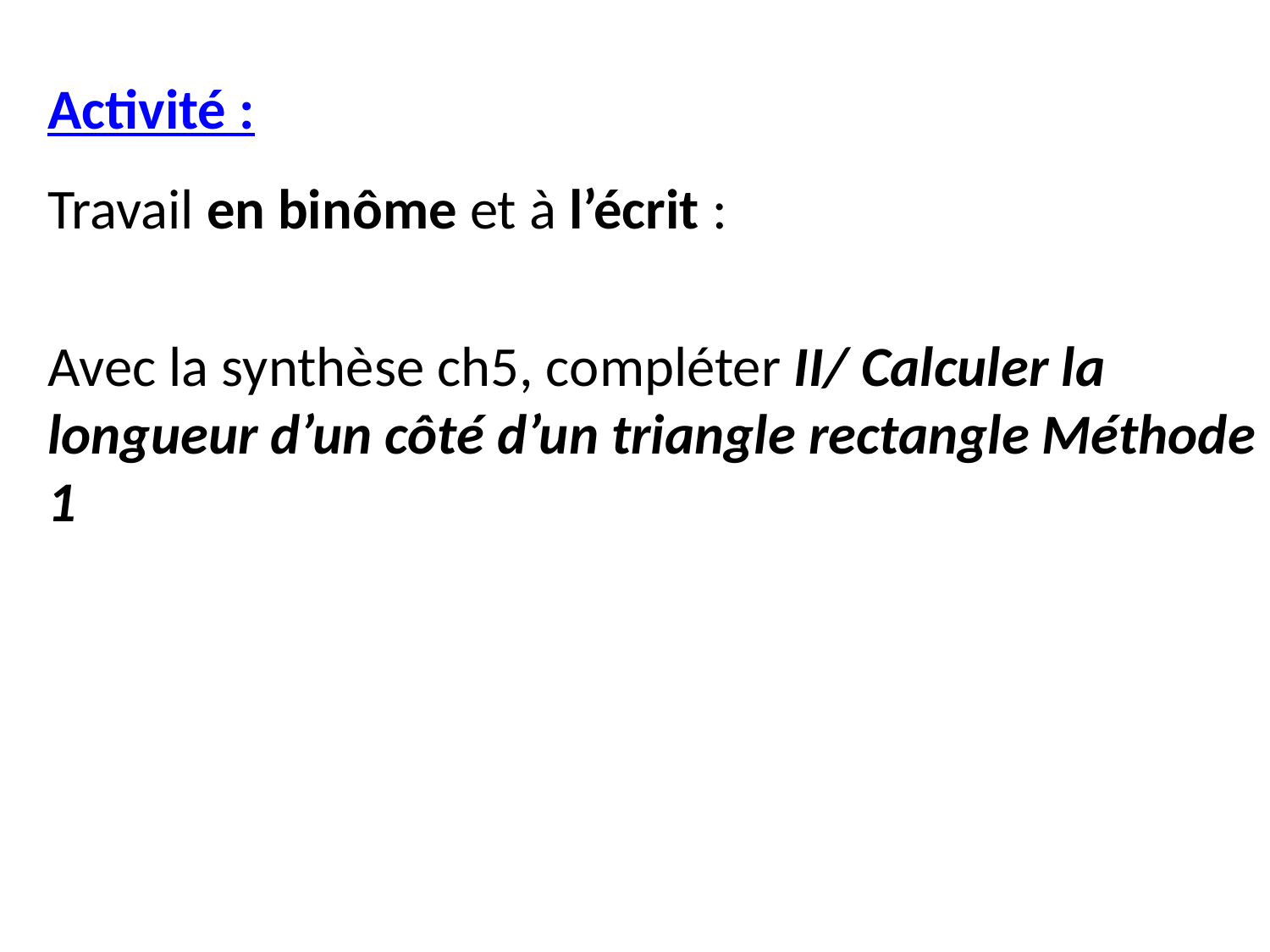

Activité :
Travail en binôme et à l’écrit :

Avec la synthèse ch5, compléter II/ Calculer la longueur d’un côté d’un triangle rectangle Méthode 1